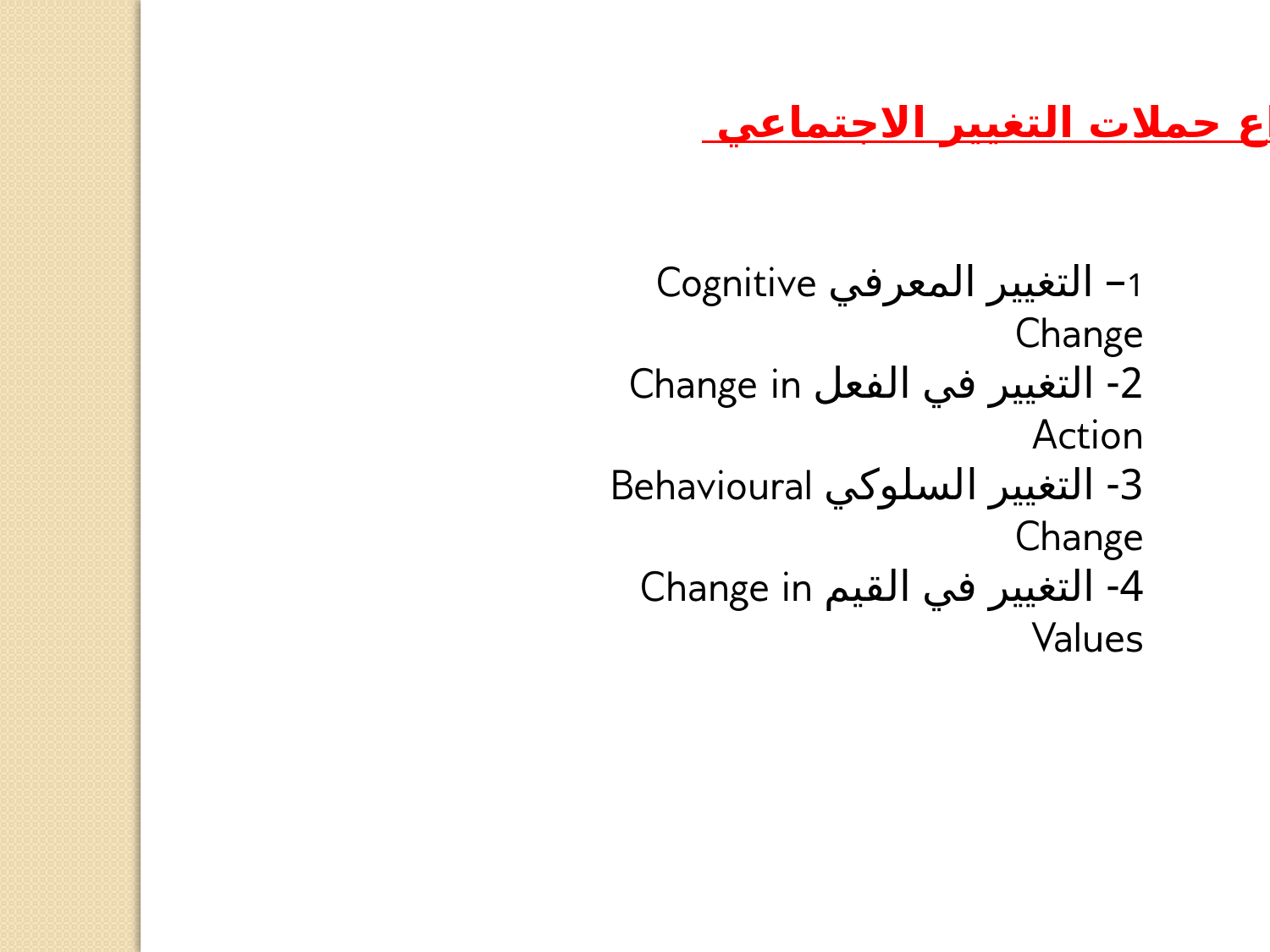

أنواع حملات التغيير الاجتماعي
1– التغيير المعرفي Cognitive Change
2- التغيير في الفعل Change in Action
3- التغيير السلوكي Behavioural Change
4- التغيير في القيم Change in Values